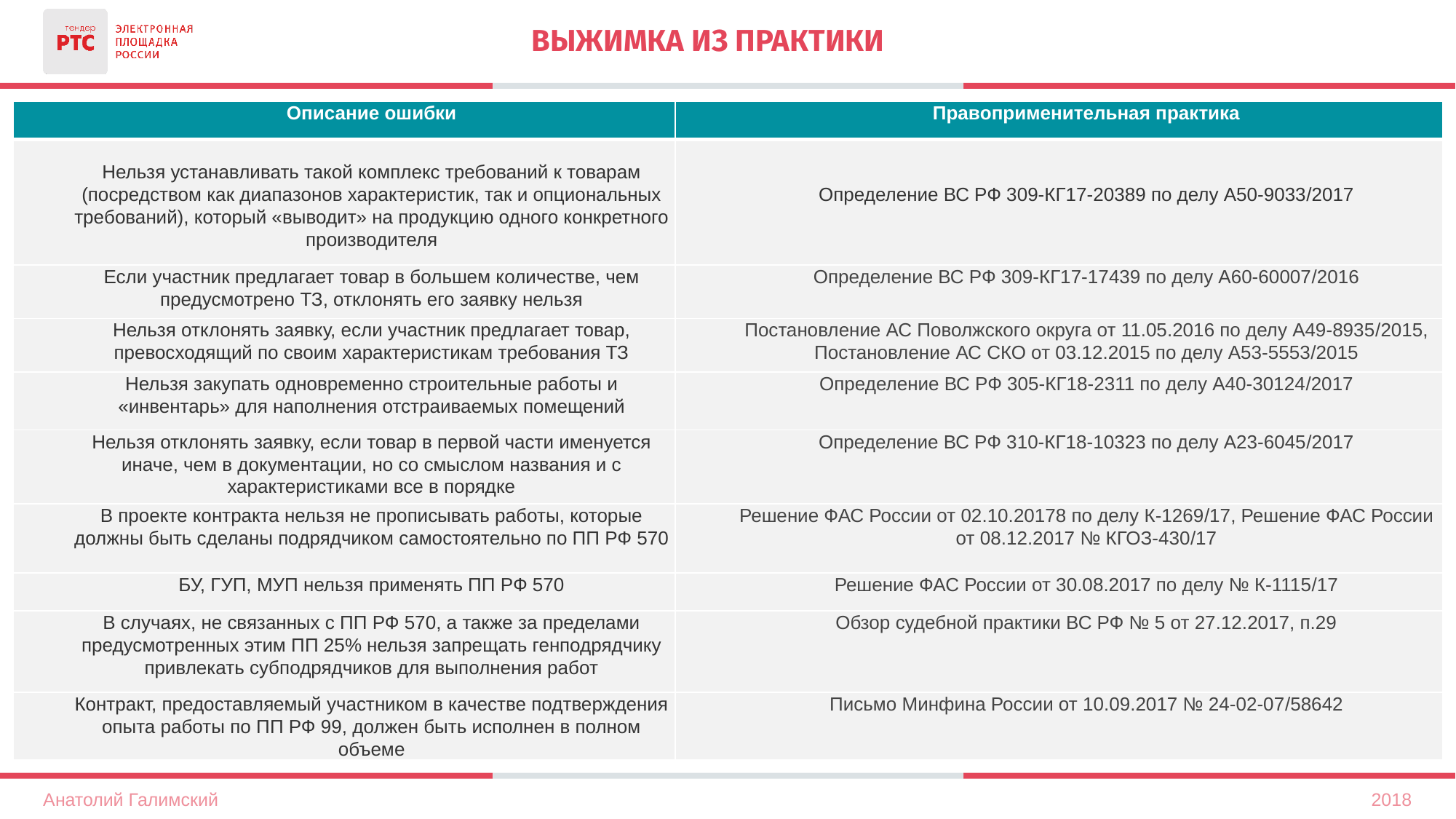

# Выжимка из практики

| Описание ошибки | Правоприменительная практика |
| --- | --- |
| Нельзя устанавливать такой комплекс требований к товарам (посредством как диапазонов характеристик, так и опциональных требований), который «выводит» на продукцию одного конкретного производителя | Определение ВС РФ 309-КГ17-20389 по делу А50-9033/2017 |
| Если участник предлагает товар в большем количестве, чем предусмотрено ТЗ, отклонять его заявку нельзя | Определение ВС РФ 309-КГ17-17439 по делу А60-60007/2016 |
| Нельзя отклонять заявку, если участник предлагает товар, превосходящий по своим характеристикам требования ТЗ | Постановление АС Поволжского округа от 11.05.2016 по делу А49-8935/2015, Постановление АС СКО от 03.12.2015 по делу А53-5553/2015 |
| Нельзя закупать одновременно строительные работы и «инвентарь» для наполнения отстраиваемых помещений | Определение ВС РФ 305-КГ18-2311 по делу А40-30124/2017 |
| Нельзя отклонять заявку, если товар в первой части именуется иначе, чем в документации, но со смыслом названия и с характеристиками все в порядке | Определение ВС РФ 310-КГ18-10323 по делу А23-6045/2017 |
| В проекте контракта нельзя не прописывать работы, которые должны быть сделаны подрядчиком самостоятельно по ПП РФ 570 | Решение ФАС России от 02.10.20178 по делу К-1269/17, Решение ФАС России от 08.12.2017 № КГОЗ-430/17 |
| БУ, ГУП, МУП нельзя применять ПП РФ 570 | Решение ФАС России от 30.08.2017 по делу № К-1115/17 |
| В случаях, не связанных с ПП РФ 570, а также за пределами предусмотренных этим ПП 25% нельзя запрещать генподрядчику привлекать субподрядчиков для выполнения работ | Обзор судебной практики ВС РФ № 5 от 27.12.2017, п.29 |
| Контракт, предоставляемый участником в качестве подтверждения опыта работы по ПП РФ 99, должен быть исполнен в полном объеме | Письмо Минфина России от 10.09.2017 № 24-02-07/58642 |

2018
Анатолий Галимский